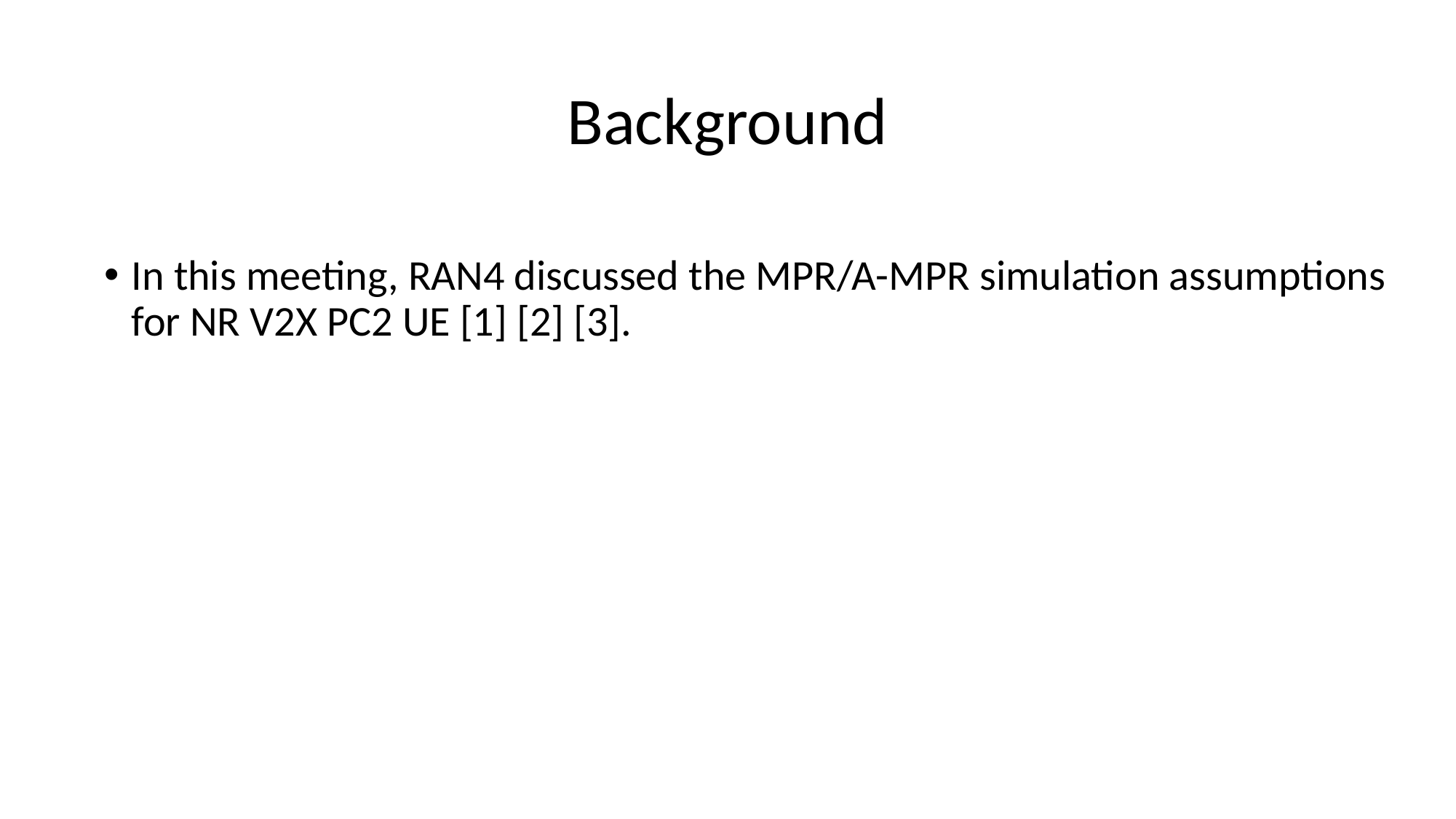

# Background
In this meeting, RAN4 discussed the MPR/A-MPR simulation assumptions for NR V2X PC2 UE [1] [2] [3].